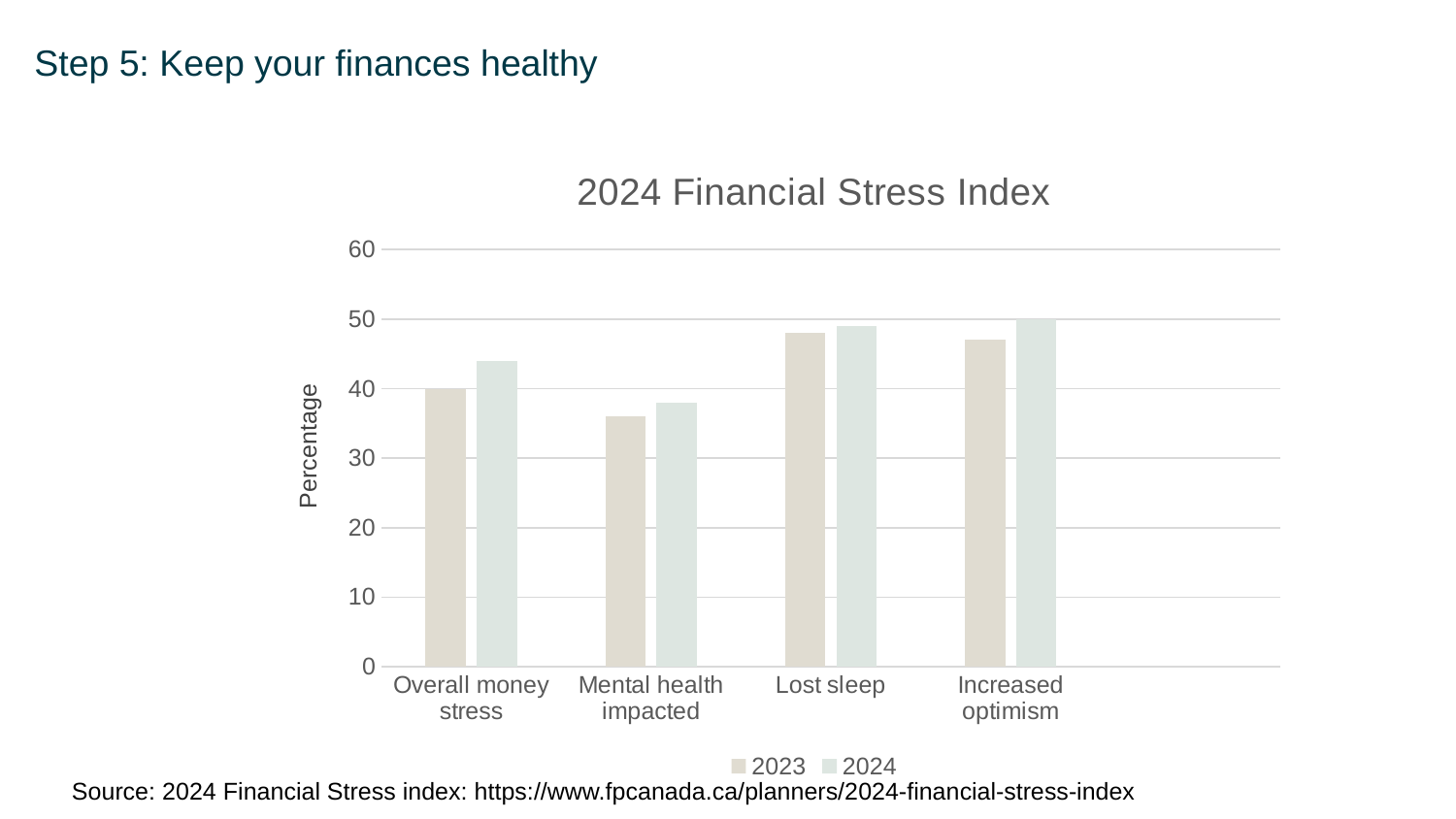

Step 5: Keep your finances healthy

### Chart: 2024 Financial Stress Index

| Category | 2023 | 2024 |
|---|---|---|
| Overall money stress | 40.0 | 44.0 |
| Mental health impacted | 36.0 | 38.0 |
| Lost sleep | 48.0 | 49.0 |
| Increased optimism | 47.0 | 50.0 |
Percentage
Source: 2024 Financial Stress index: https://www.fpcanada.ca/planners/2024-financial-stress-index